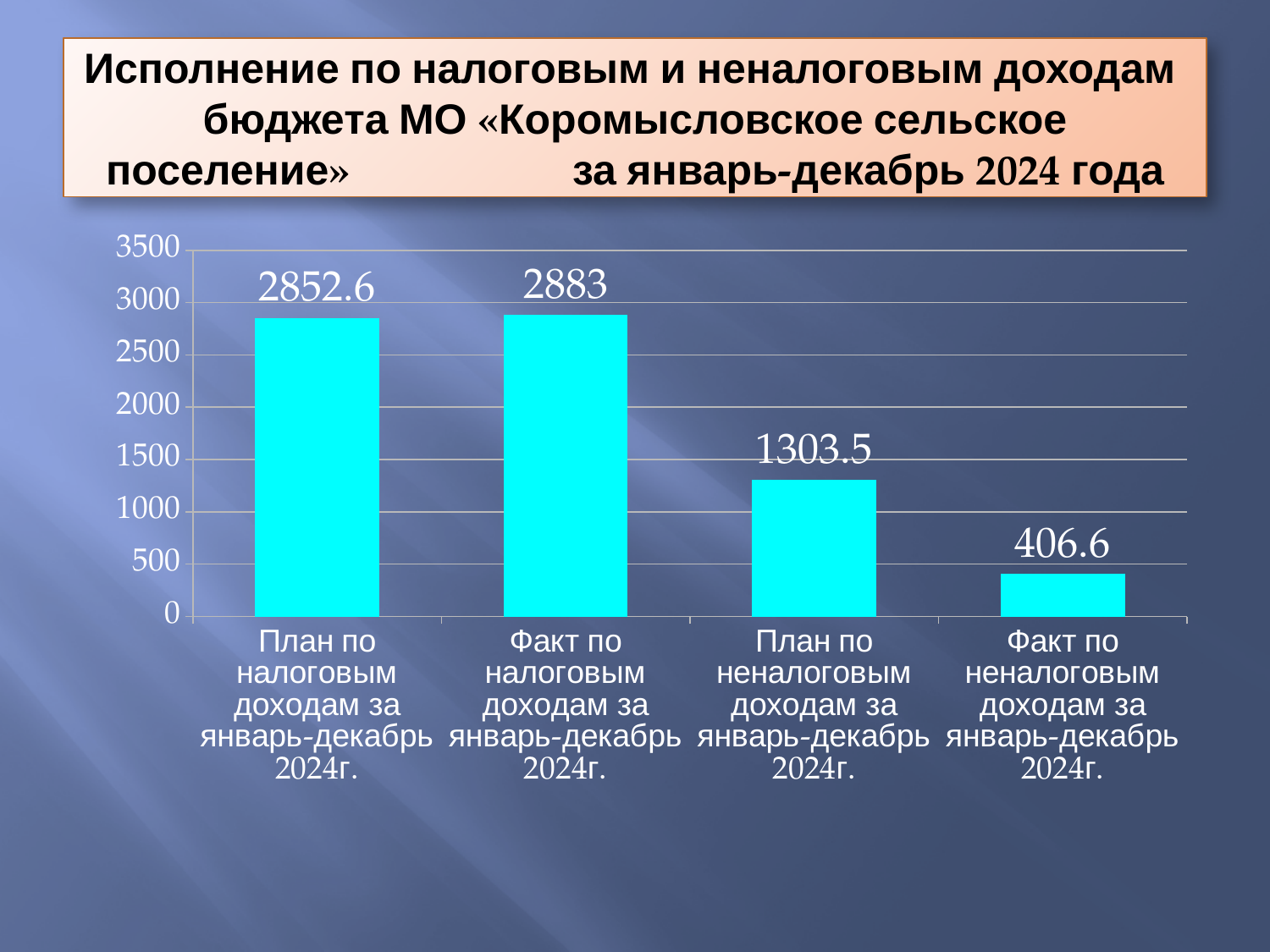

# Исполнение по налоговым и неналоговым доходам  бюджета МО «Коромысловское сельское поселение»                     за январь-декабрь 2024 года

### Chart

| Category | Столбец1 |
|---|---|
| План по налоговым доходам за январь-декабрь 2024г. | 2852.6 |
| Факт по налоговым доходам за январь-декабрь 2024г. | 2883.0 |
| План по неналоговым доходам за январь-декабрь 2024г. | 1303.5 |
| Факт по неналоговым доходам за январь-декабрь 2024г. | 406.6 |